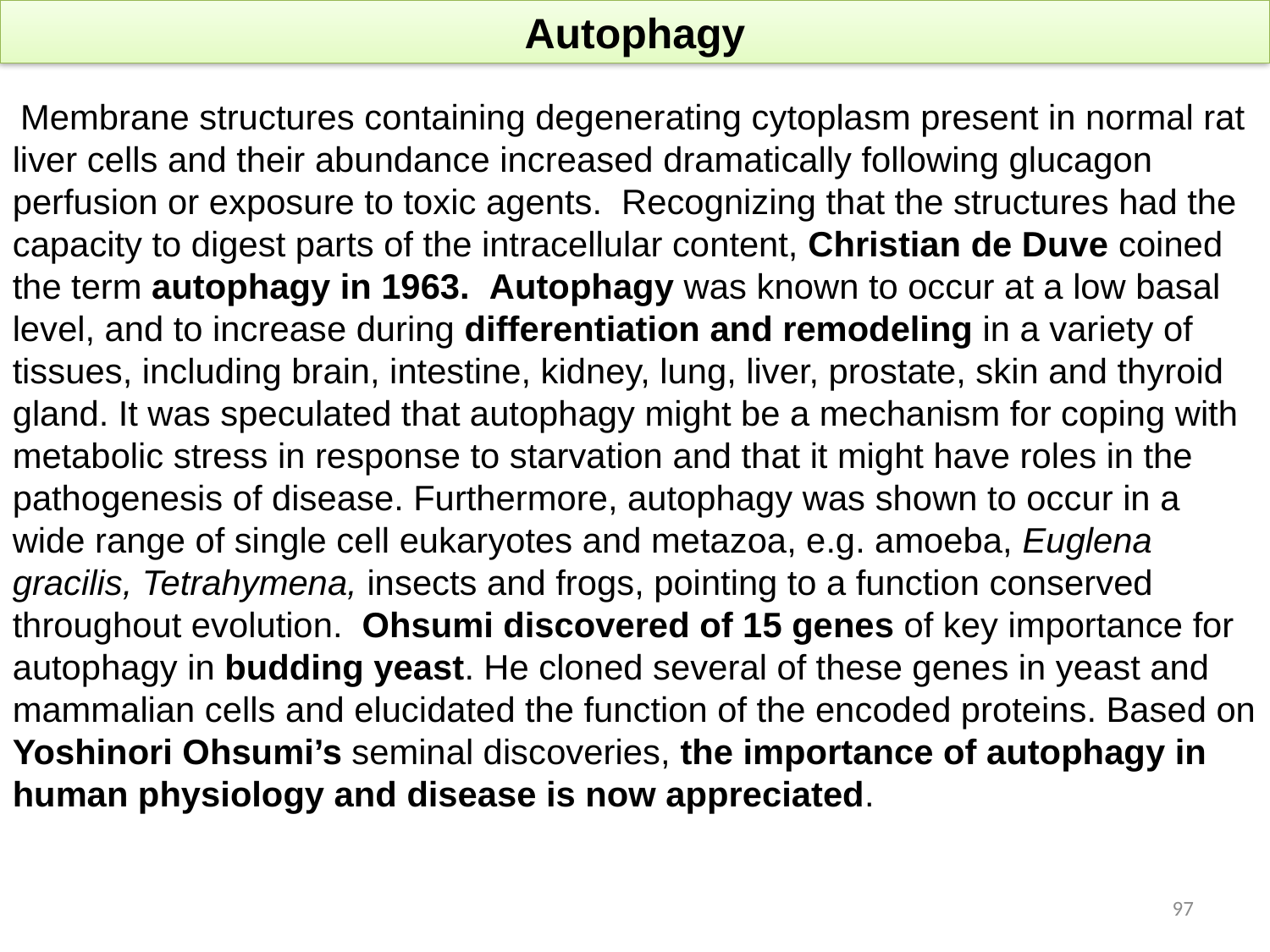

Autophagy

 Membrane structures containing degenerating cytoplasm present in normal rat liver cells and their abundance increased dramatically following glucagon perfusion or exposure to toxic agents.  Recognizing that the structures had the capacity to digest parts of the intracellular content, Christian de Duve coined the term autophagy in 1963.  Autophagy was known to occur at a low basal level, and to increase during differentiation and remodeling in a variety of tissues, including brain, intestine, kidney, lung, liver, prostate, skin and thyroid gland. It was speculated that autophagy might be a mechanism for coping with metabolic stress in response to starvation and that it might have roles in the pathogenesis of disease. Furthermore, autophagy was shown to occur in a wide range of single cell eukaryotes and metazoa, e.g. amoeba, Euglena gracilis, Tetrahymena, insects and frogs, pointing to a function conserved throughout evolution.  Ohsumi discovered of 15 genes of key importance for autophagy in budding yeast. He cloned several of these genes in yeast and mammalian cells and elucidated the function of the encoded proteins. Based on Yoshinori Ohsumi’s seminal discoveries, the importance of autophagy in human physiology and disease is now appreciated.
97